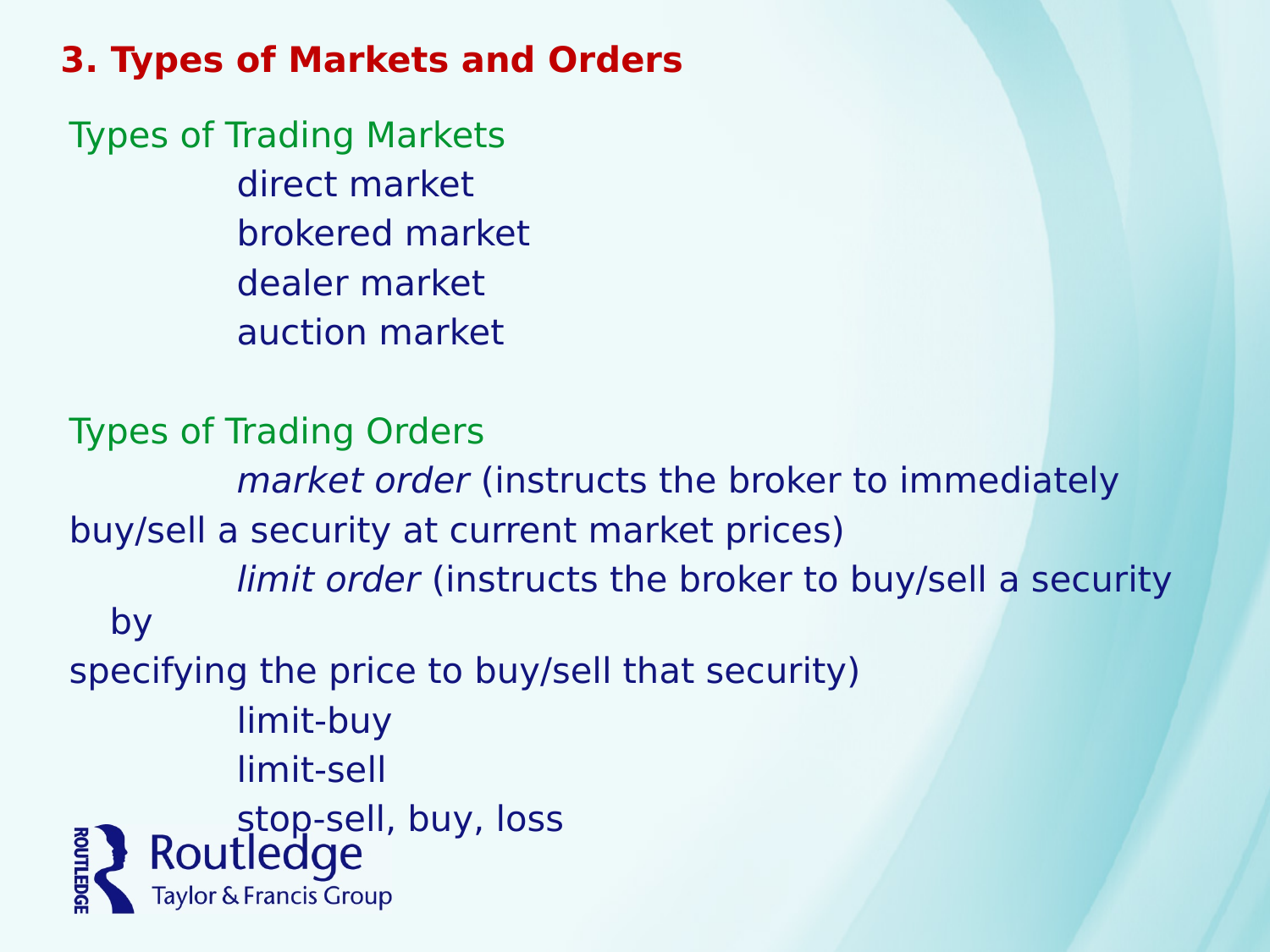

# 3. Types of Markets and Orders
Types of Trading Markets
		direct market
		brokered market
		dealer market
		auction market

Types of Trading Orders
		market order (instructs the broker to immediately
buy/sell a security at current market prices)
		limit order (instructs the broker to buy/sell a security by
specifying the price to buy/sell that security)
		limit-buy
		limit-sell
		stop-sell, buy, loss